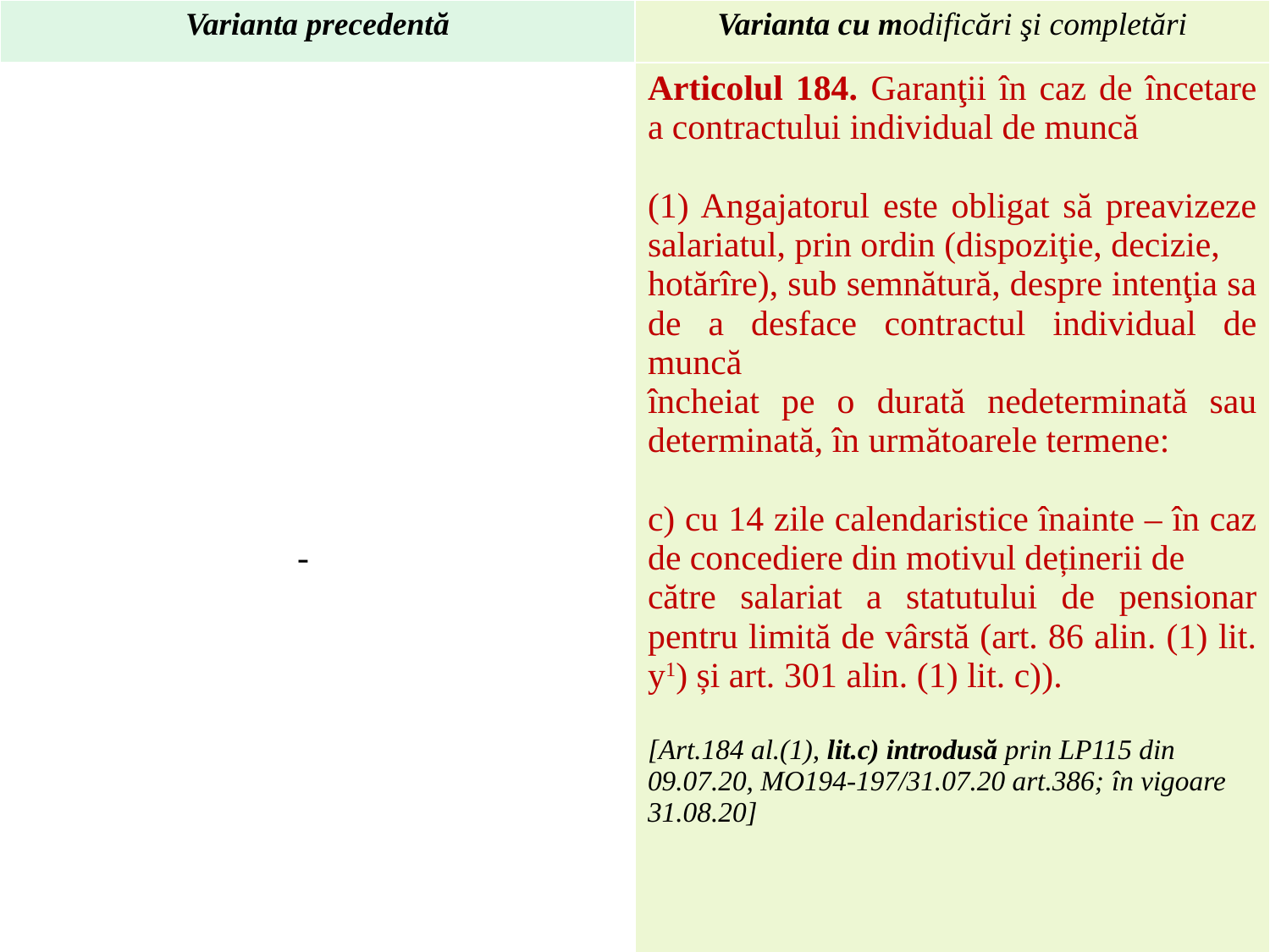

| Varianta precedentă | Varianta cu modificări şi completări |
| --- | --- |
| - | Articolul 184. Garanţii în caz de încetare a contractului individual de muncă (1) Angajatorul este obligat să preavizeze salariatul, prin ordin (dispoziţie, decizie, hotărîre), sub semnătură, despre intenţia sa de a desface contractul individual de muncă încheiat pe o durată nedeterminată sau determinată, în următoarele termene: c) cu 14 zile calendaristice înainte – în caz de concediere din motivul deținerii de către salariat a statutului de pensionar pentru limită de vârstă (art. 86 alin. (1) lit. y1) și art. 301 alin. (1) lit. c)). [Art.184 al.(1), lit.c) introdusă prin LP115 din 09.07.20, MO194-197/31.07.20 art.386; în vigoare 31.08.20] |